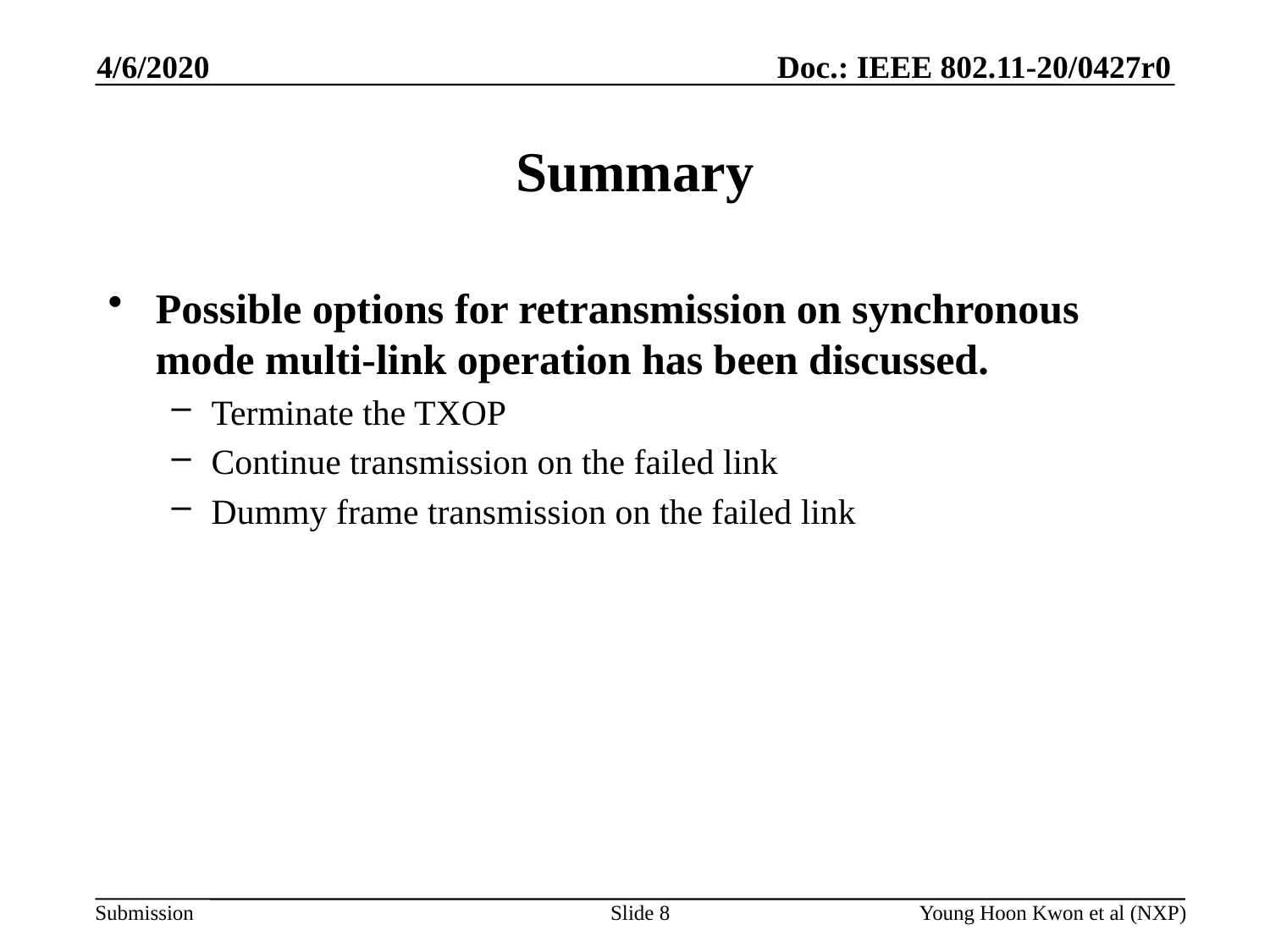

4/6/2020
# Summary
Possible options for retransmission on synchronous mode multi-link operation has been discussed.
Terminate the TXOP
Continue transmission on the failed link
Dummy frame transmission on the failed link
Slide 8
Young Hoon Kwon et al (NXP)